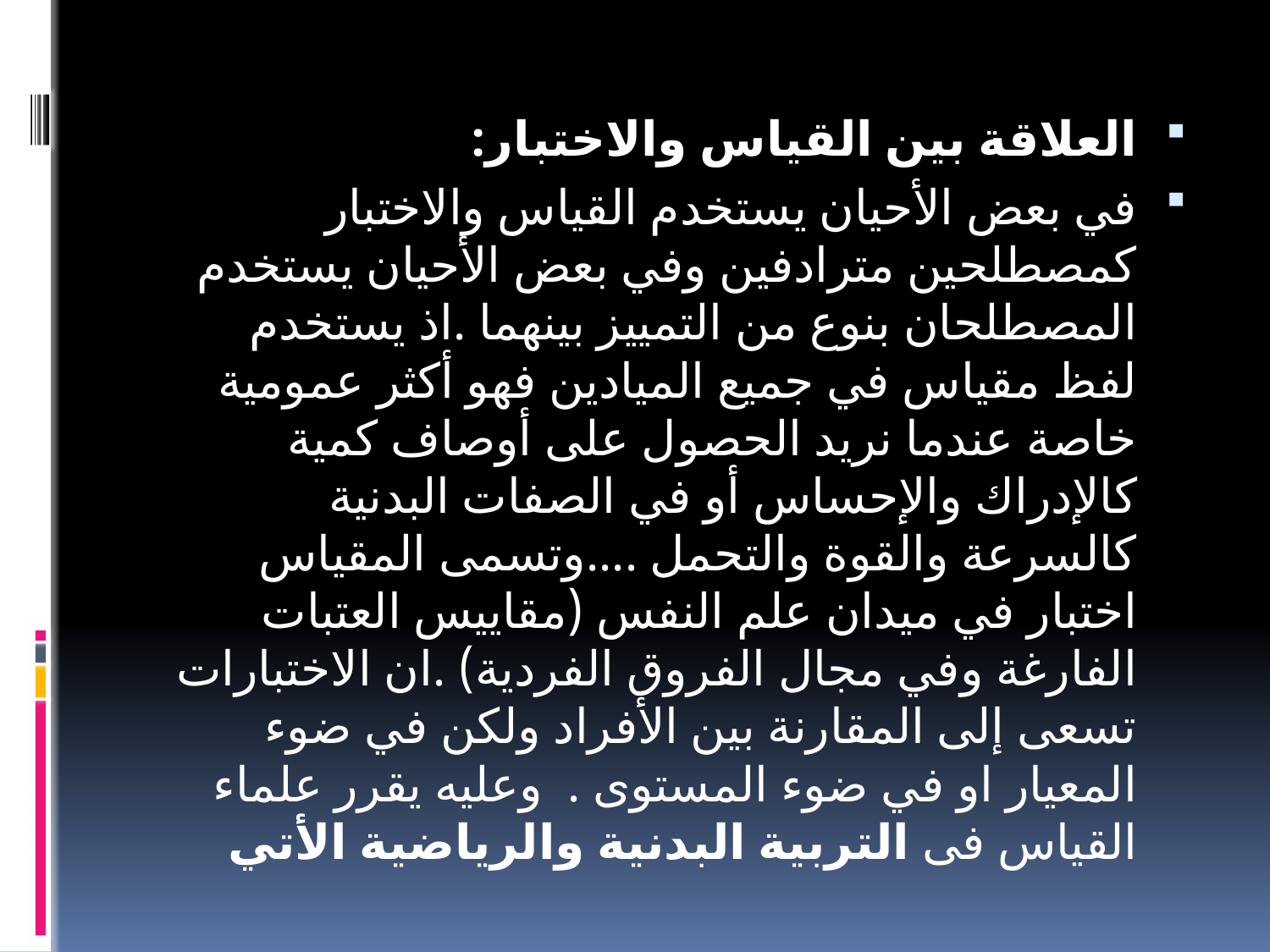

العلاقة بين القياس والاختبار:
في بعض الأحيان يستخدم القياس والاختبار كمصطلحين مترادفين وفي بعض الأحيان يستخدم المصطلحان بنوع من التمييز بينهما .اذ يستخدم لفظ مقياس في جميع الميادين فهو أكثر عمومية خاصة عندما نريد الحصول على أوصاف كمية كالإدراك والإحساس أو في الصفات البدنية كالسرعة والقوة والتحمل ....وتسمى المقياس اختبار في ميدان علم النفس (مقاييس العتبات الفارغة وفي مجال الفروق الفردية) .ان الاختبارات تسعى إلى المقارنة بين الأفراد ولكن في ضوء المعيار او في ضوء المستوى .  وعليه يقرر علماء القياس فى التربية البدنية والرياضية الأتي